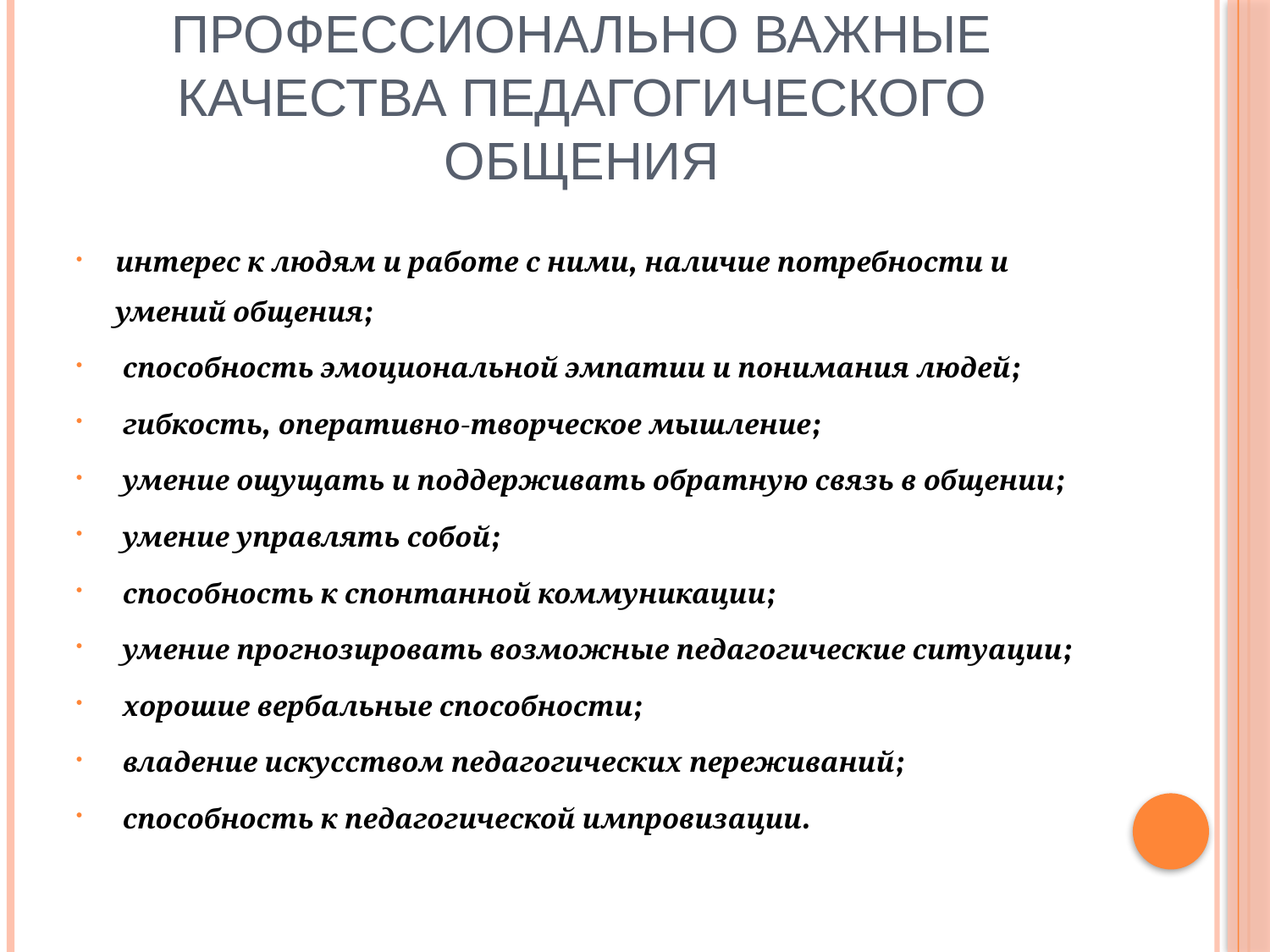

# Профессионально важные качества педагогического общения
интерес к людям и работе с ними, наличие потребности и умений общения;
 способность эмоциональной эмпатии и понимания людей;
 гибкость, оперативно-творческое мышление;
 умение ощущать и поддерживать обратную связь в общении;
 умение управлять собой;
 способность к спонтанной коммуникации;
 умение прогнозировать возможные педагогические ситуации;
 хорошие вербальные способности;
 владение искусством педагогических переживаний;
 способность к педагогической импровизации.